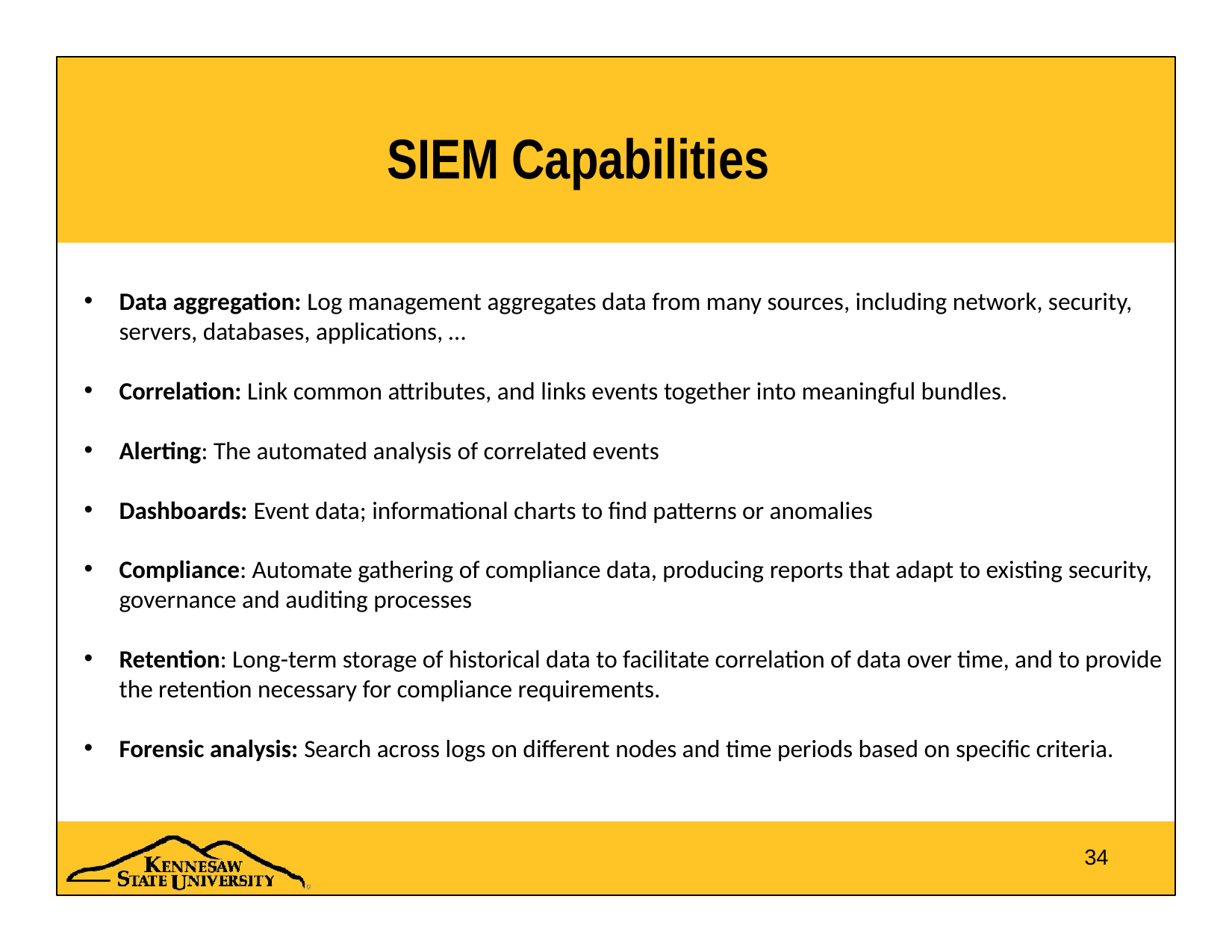

# SIEM Capabilities
Data aggregation: Log management aggregates data from many sources, including network, security, servers, databases, applications, …

Correlation: Link common attributes, and links events together into meaningful bundles.

Alerting: The automated analysis of correlated events

Dashboards: Event data; informational charts to find patterns or anomalies

Compliance: Automate gathering of compliance data, producing reports that adapt to existing security, governance and auditing processes

Retention: Long-term storage of historical data to facilitate correlation of data over time, and to provide the retention necessary for compliance requirements.

Forensic analysis: Search across logs on different nodes and time periods based on specific criteria.

34